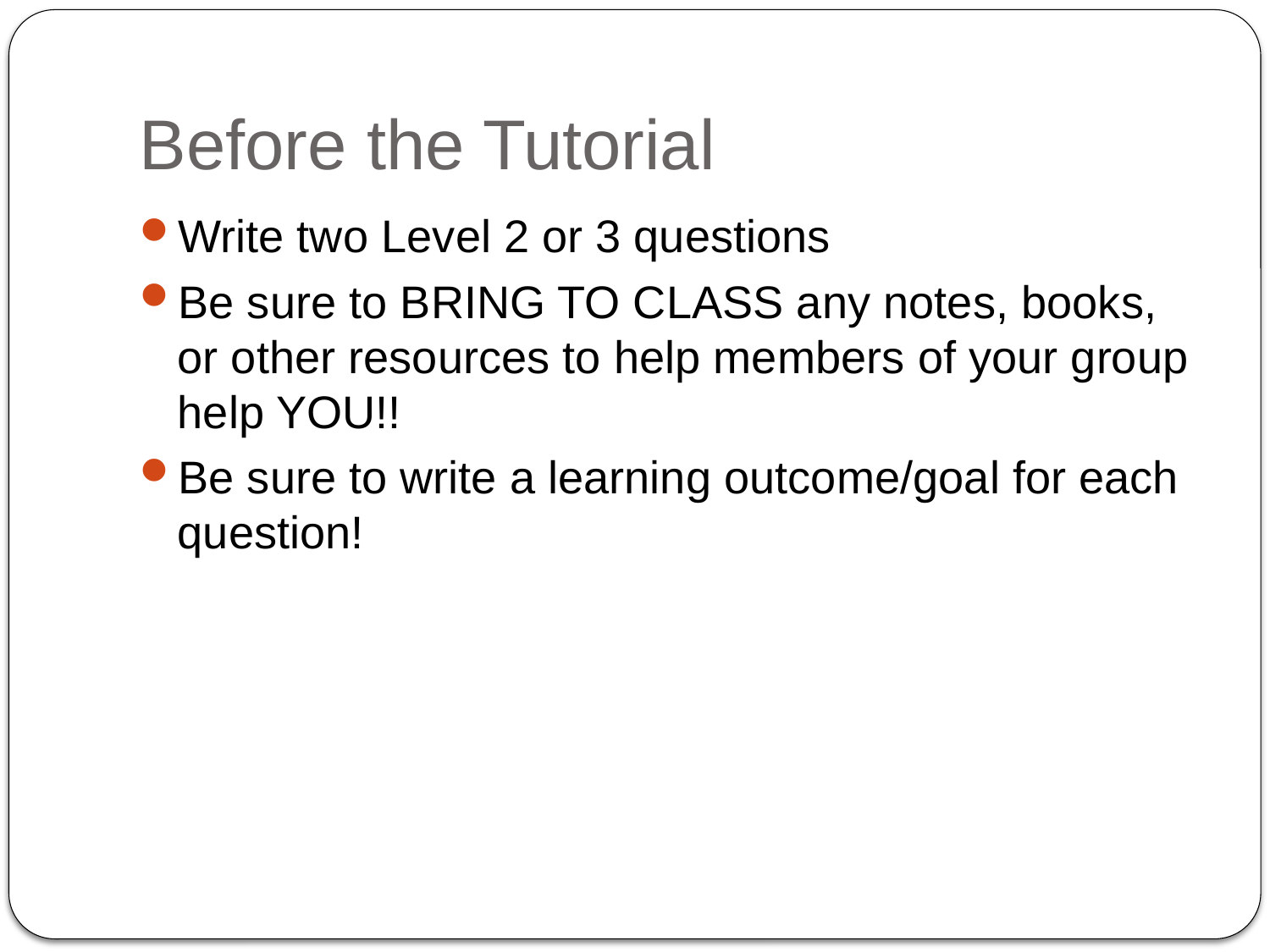

# Before the Tutorial
Write two Level 2 or 3 questions
Be sure to BRING TO CLASS any notes, books, or other resources to help members of your group help YOU!!
Be sure to write a learning outcome/goal for each question!